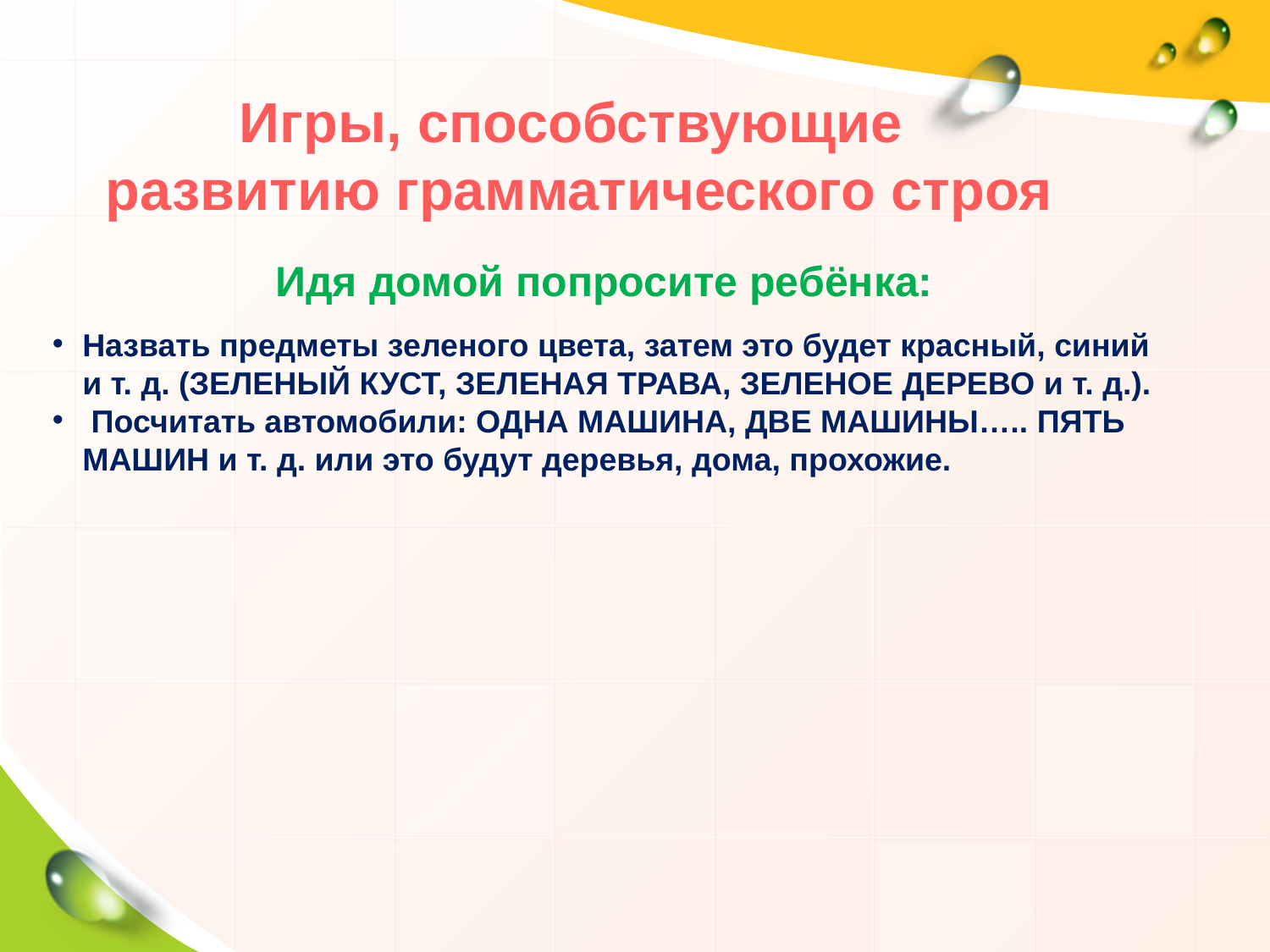

Игры, способствующие
развитию грамматического строя
 Идя домой попросите ребёнка:
Назвать предметы зеленого цвета, затем это будет красный, синий и т. д. (ЗЕЛЕНЫЙ КУСТ, ЗЕЛЕНАЯ ТРАВА, ЗЕЛЕНОЕ ДЕРЕВО и т. д.).
 Посчитать автомобили: ОДНА МАШИНА, ДВЕ МАШИНЫ….. ПЯТЬ МАШИН и т. д. или это будут деревья, дома, прохожие.